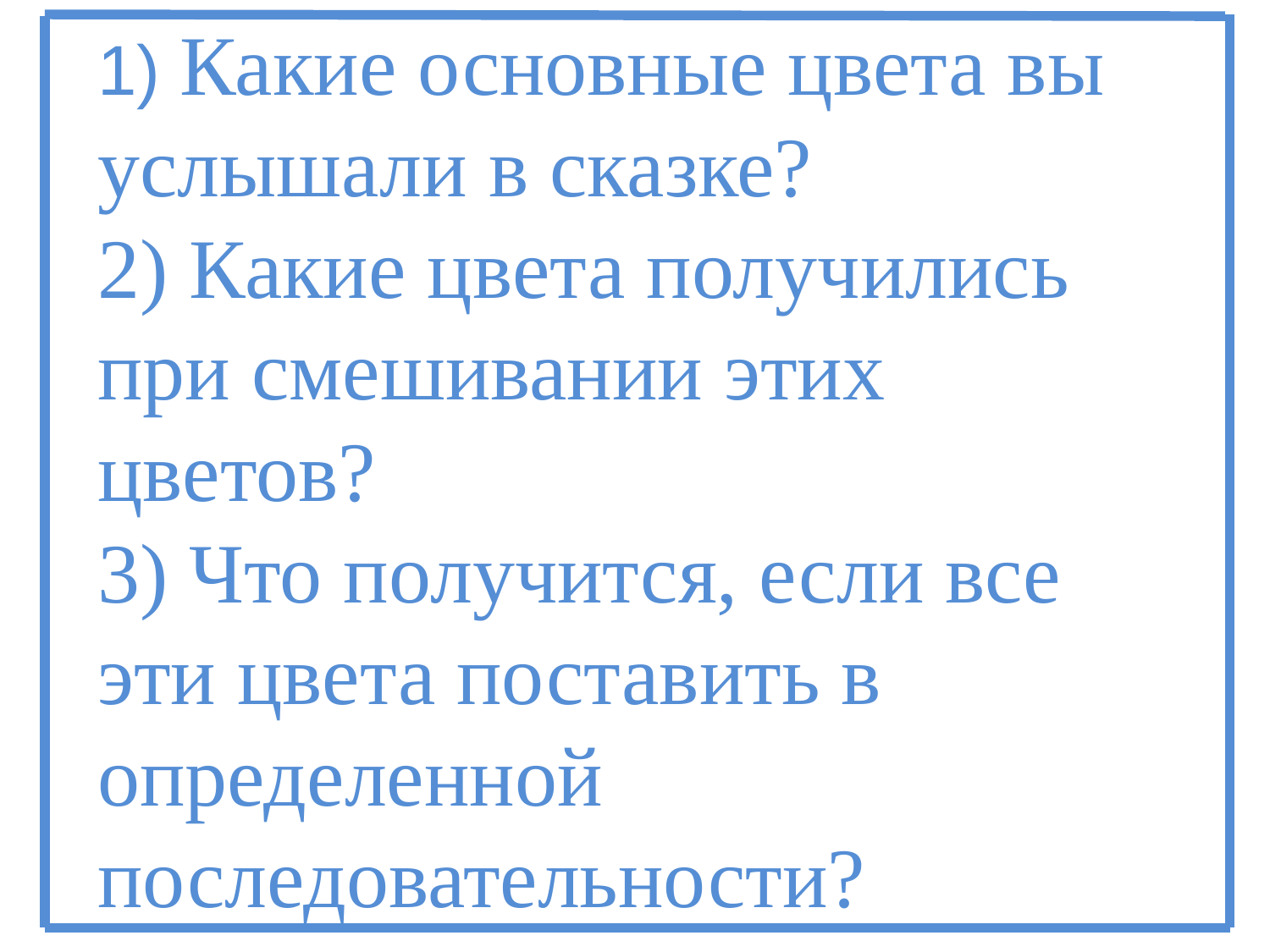

# 1) Какие основные цвета вы услышали в сказке? 2) Какие цвета получились при смешивании этих цветов? 3) Что получится, если все эти цвета поставить в определенной последовательности?